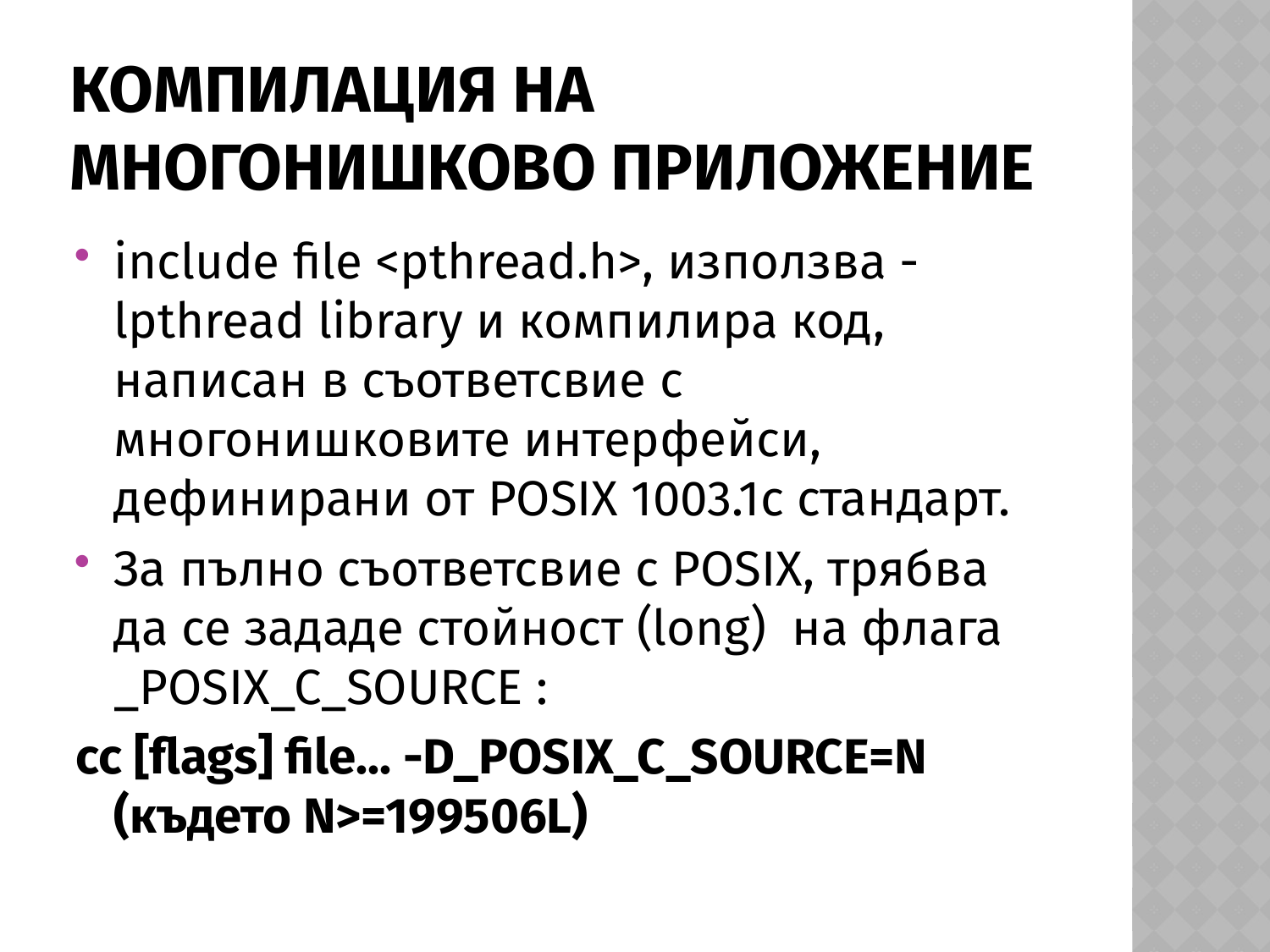

# Компилация на многонишково приложение
include file <pthread.h>, използва -lpthread library и компилира код, написан в съответсвие с многонишковите интерфейси, дефинирани от POSIX 1003.1c стандарт.
За пълно съответсвие с POSIX, трябва да се зададе стойност (long)  на флага _POSIX_C_SOURCE :
cc [flags] file... -D_POSIX_C_SOURCE=N (където N>=199506L)